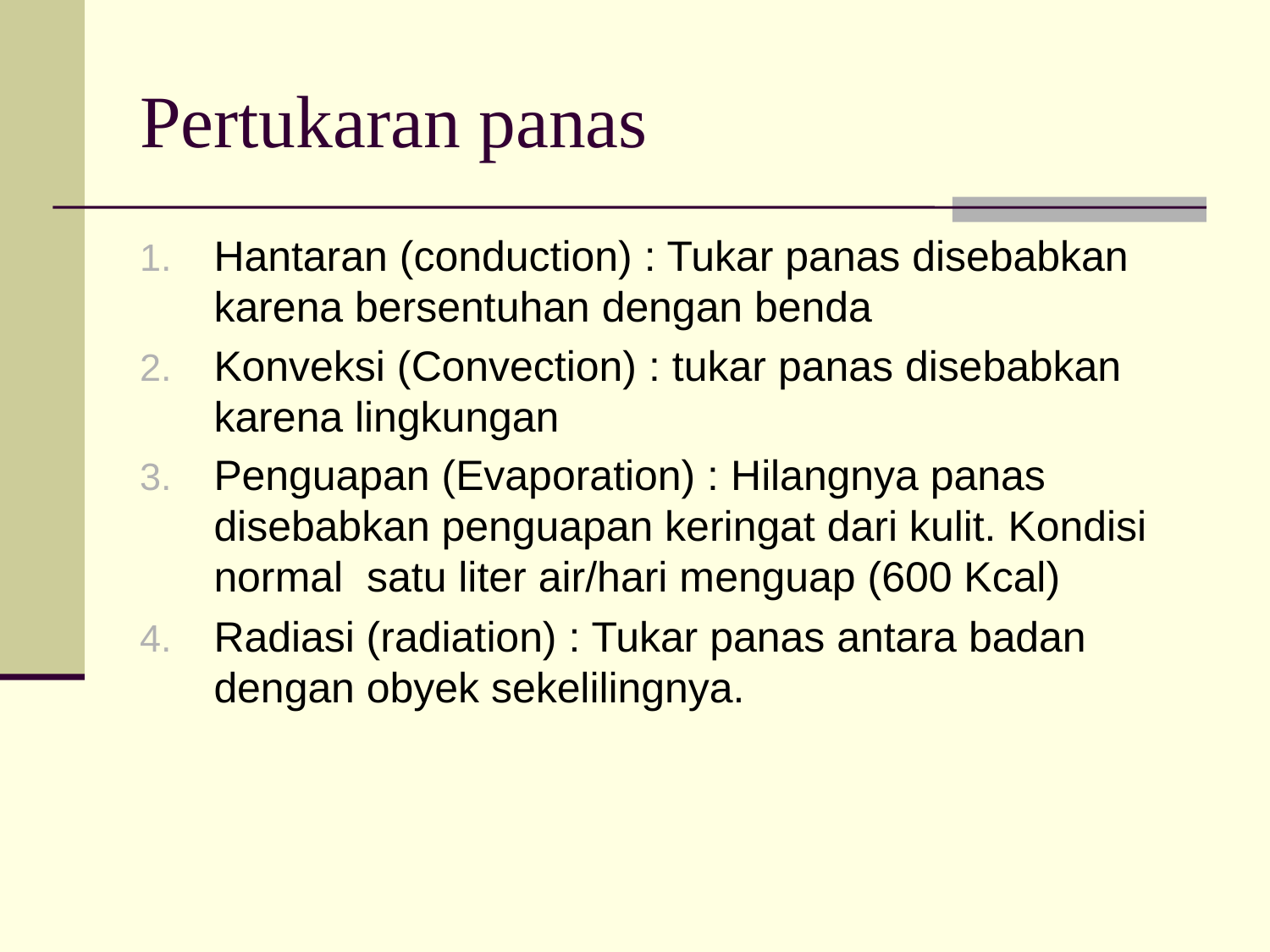

# Pertukaran panas
Hantaran (conduction) : Tukar panas disebabkan karena bersentuhan dengan benda
Konveksi (Convection) : tukar panas disebabkan karena lingkungan
Penguapan (Evaporation) : Hilangnya panas disebabkan penguapan keringat dari kulit. Kondisi normal  satu liter air/hari menguap (600 Kcal)
Radiasi (radiation) : Tukar panas antara badan dengan obyek sekelilingnya.